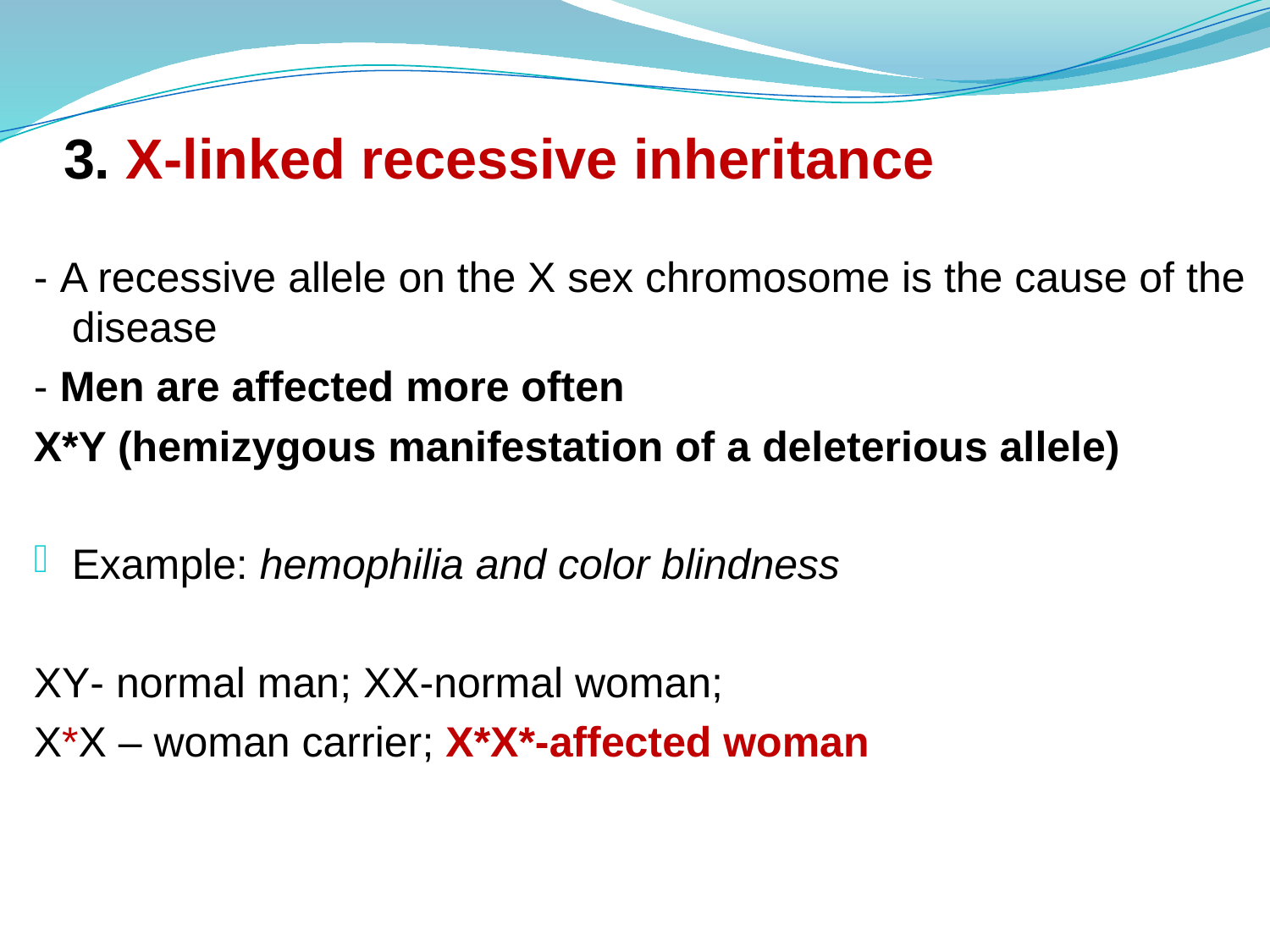

# 3. X-linked recessive inheritance
- A recessive allele on the X sex chromosome is the cause of the disease
- Men are affected more often
X*Y (hemizygous manifestation of a deleterious allele)

Example: hemophilia and color blindness

XY- normal man; XX-normal woman;
X*X – woman carrier; X*X*-affected woman